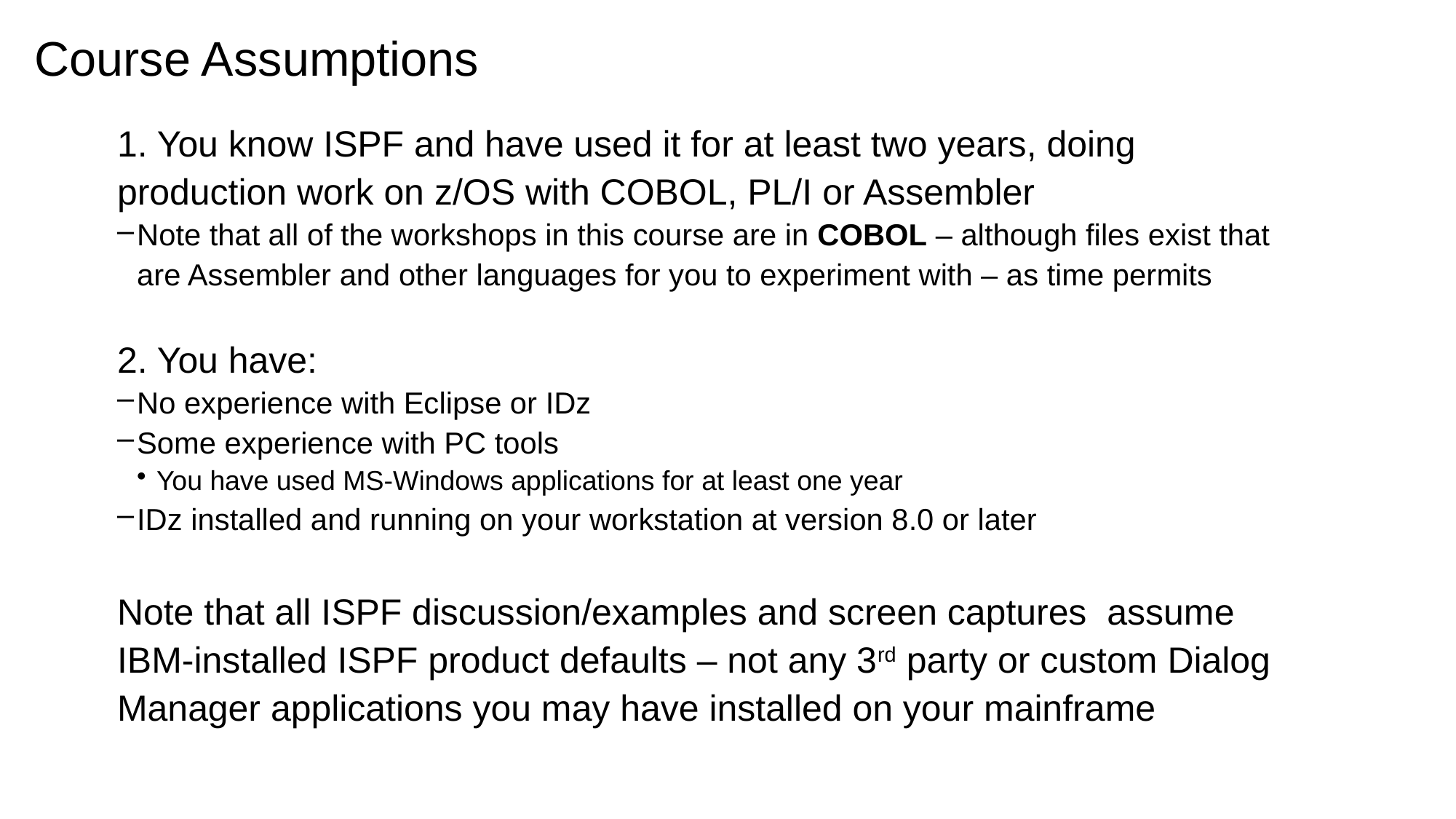

# Course Assumptions
1. You know ISPF and have used it for at least two years, doing production work on z/OS with COBOL, PL/I or Assembler
Note that all of the workshops in this course are in COBOL – although files exist that are Assembler and other languages for you to experiment with – as time permits

2. You have:
No experience with Eclipse or IDz
Some experience with PC tools
You have used MS-Windows applications for at least one year
IDz installed and running on your workstation at version 8.0 or later

Note that all ISPF discussion/examples and screen captures  assume IBM-installed ISPF product defaults – not any 3rd party or custom Dialog Manager applications you may have installed on your mainframe